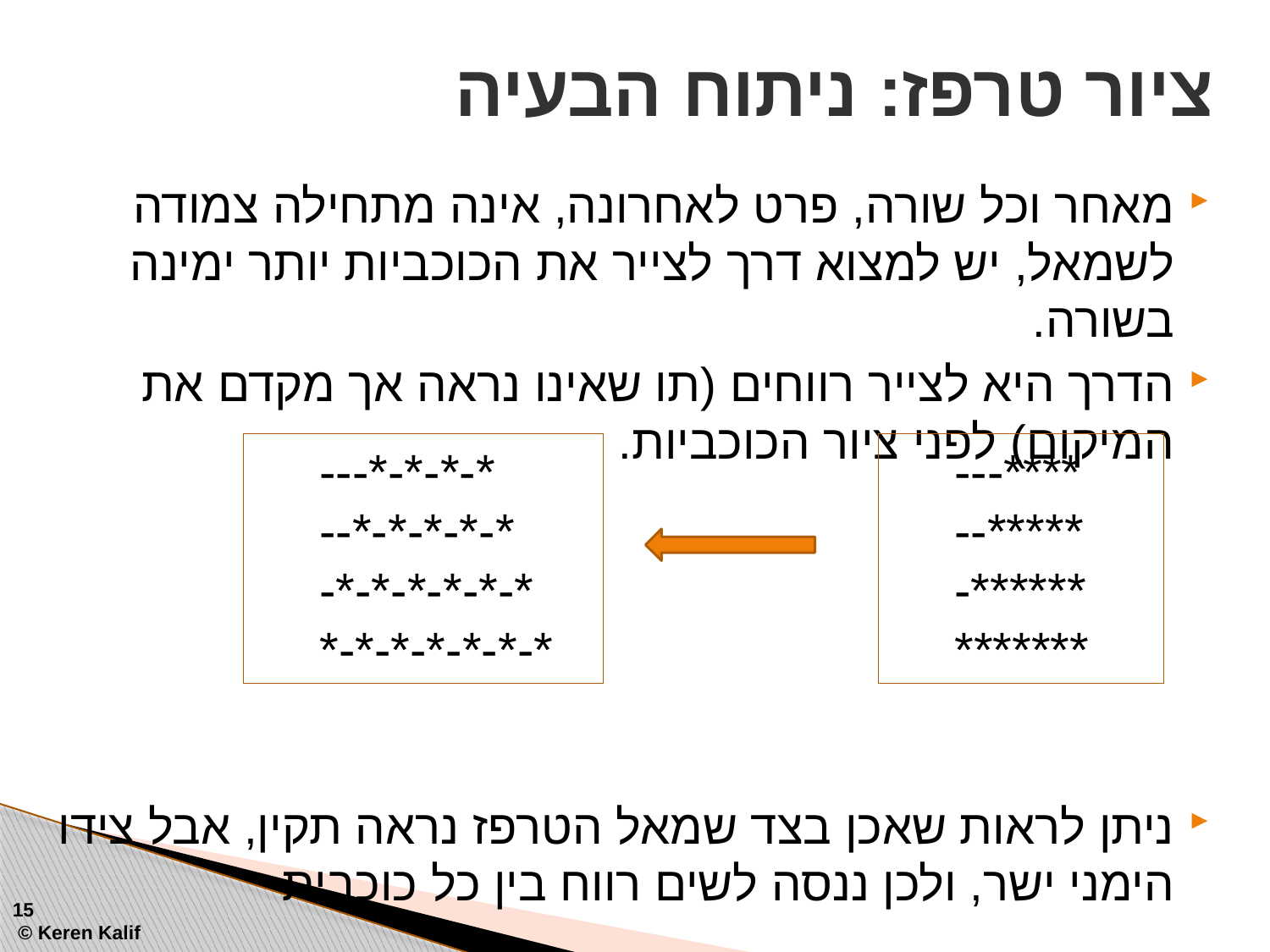

# ציור טרפז: ניתוח הבעיה
מאחר וכל שורה, פרט לאחרונה, אינה מתחילה צמודה לשמאל, יש למצוא דרך לצייר את הכוכביות יותר ימינה בשורה.
הדרך היא לצייר רווחים (תו שאינו נראה אך מקדם את המיקום) לפני ציור הכוכביות.

ניתן לראות שאכן בצד שמאל הטרפז נראה תקין, אבל צידו הימני ישר, ולכן ננסה לשים רווח בין כל כוכבית
---*-*-*-*
--*-*-*-*-*
-*-*-*-*-*-*
*-*-*-*-*-*-*
---****
--*****
-******
*******

15
 © Keren Kalif